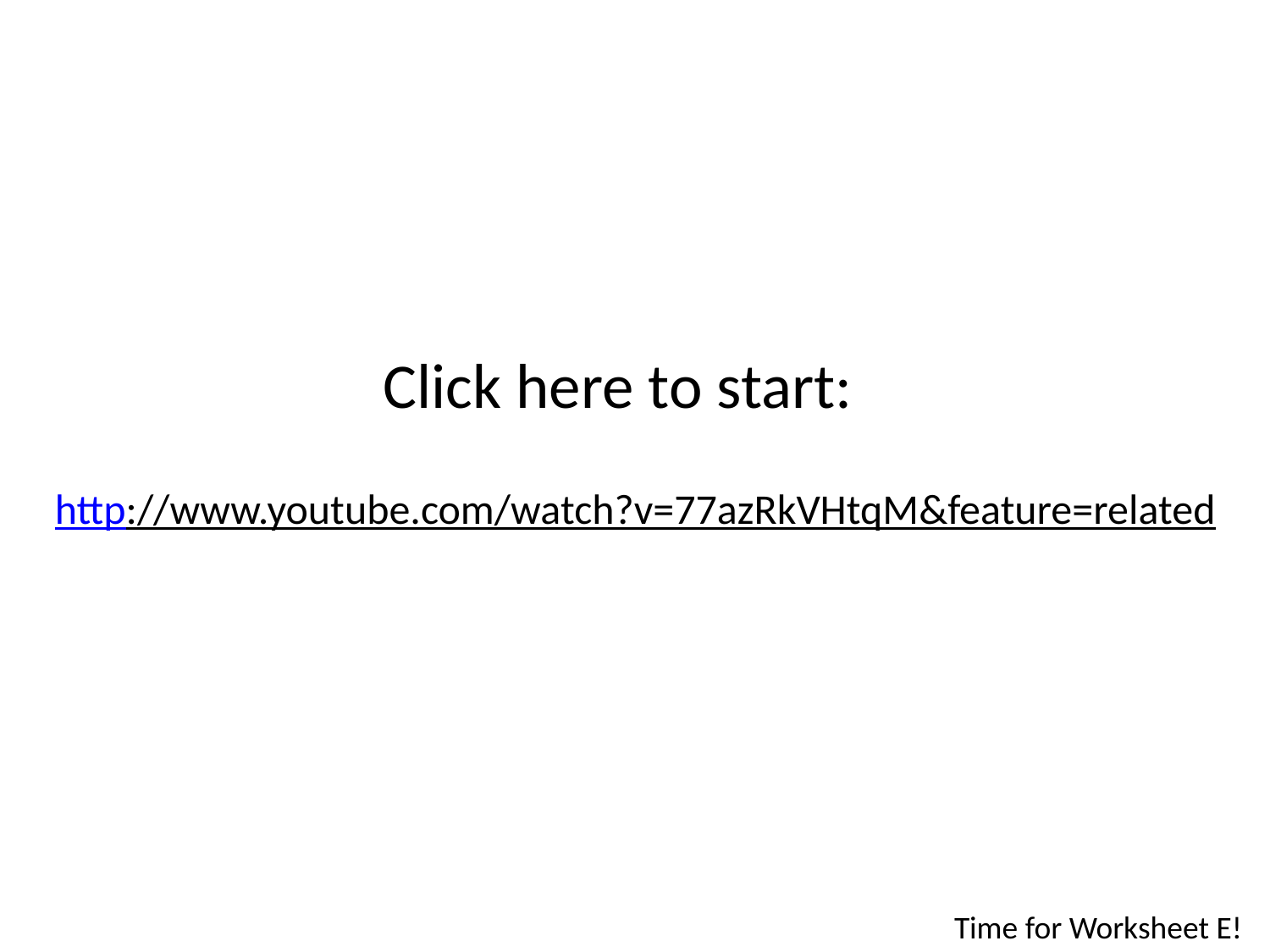

Click here to start:
http://www.youtube.com/watch?v=77azRkVHtqM&feature=related
Time for Worksheet E!